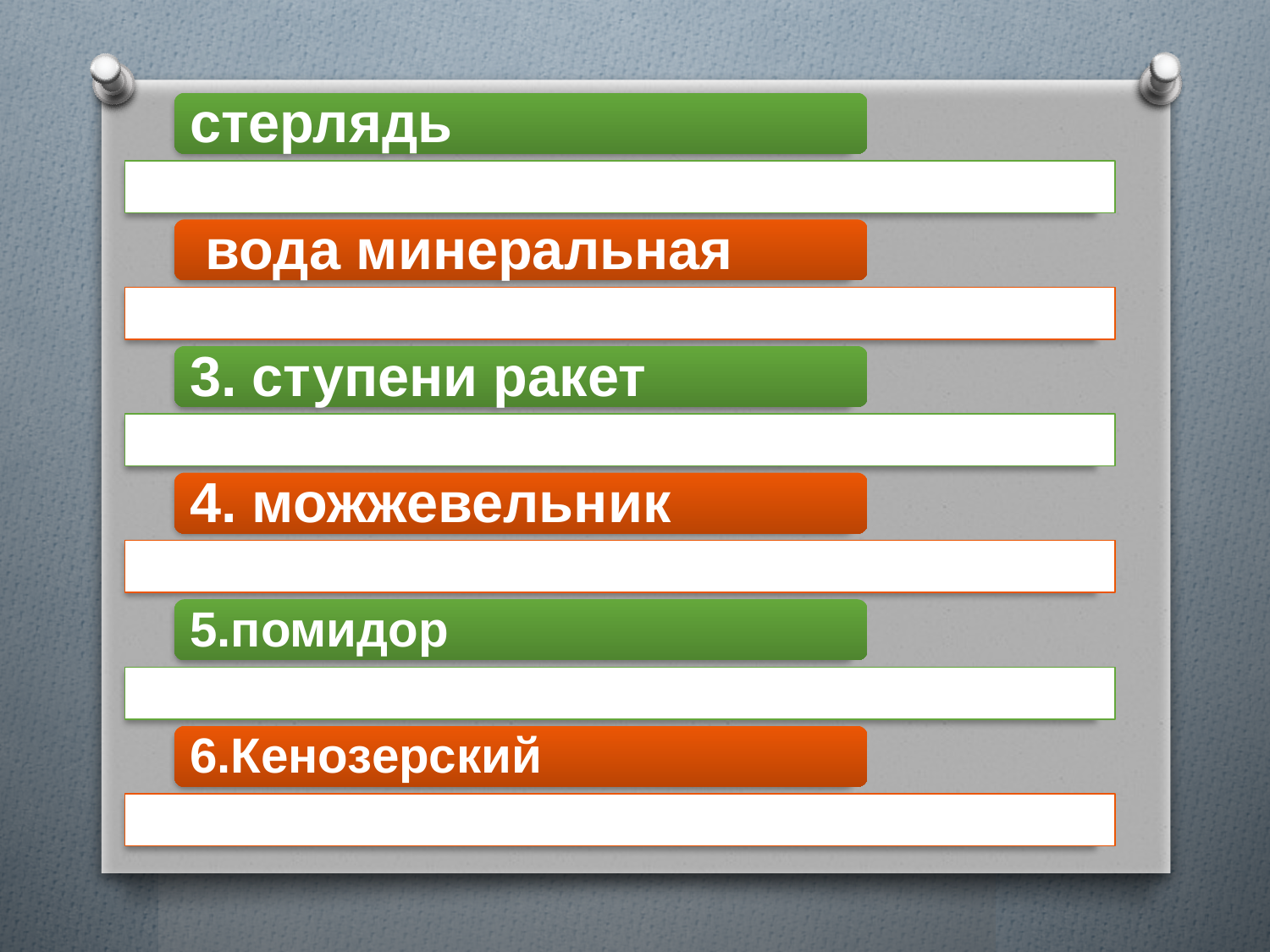

стерлядь
 вода минеральная
3. ступени ракет
4. можжевельник
5.помидор
6.Кенозерский